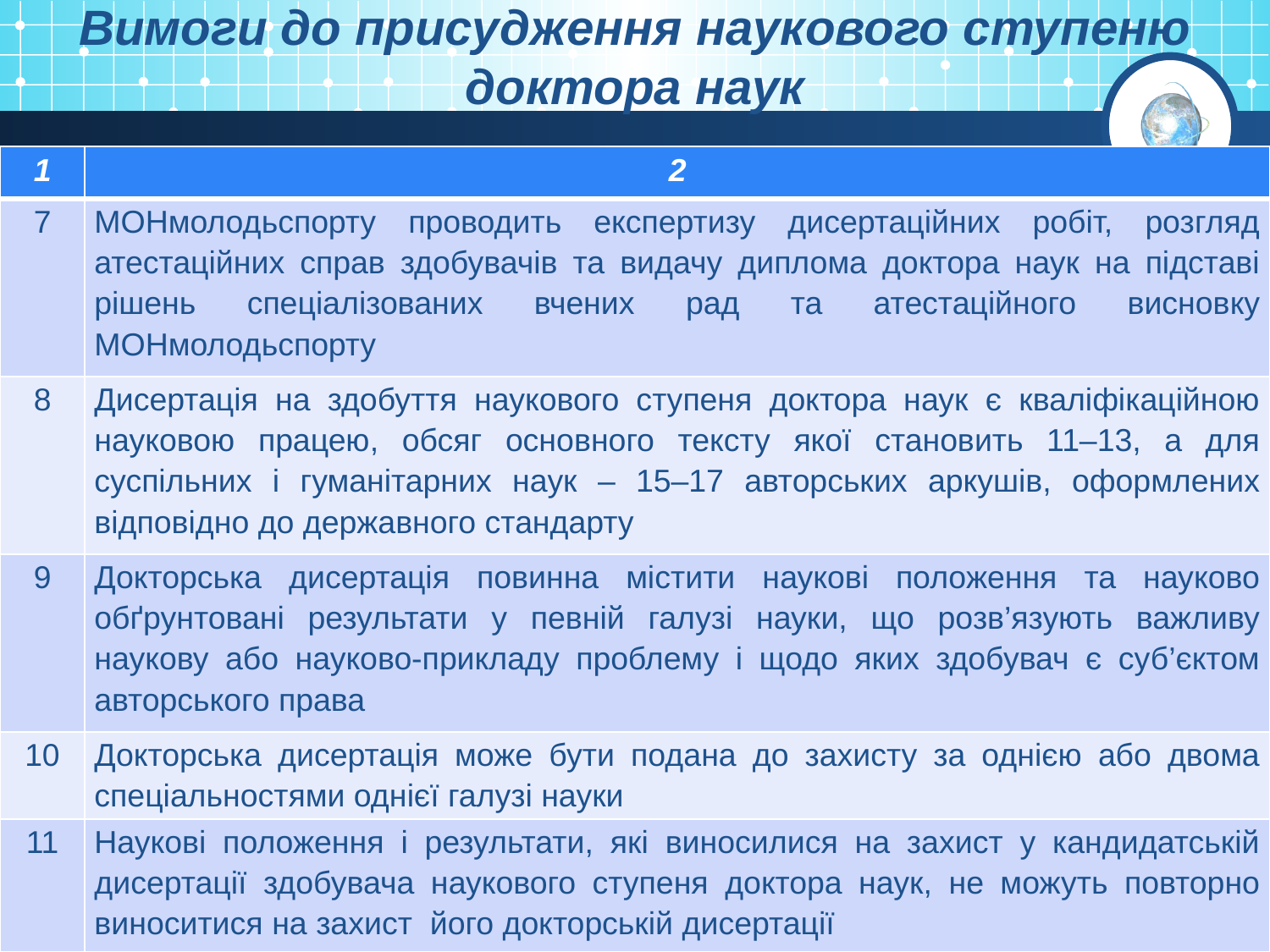

# Вимоги до присудження наукового ступеню доктора наук
| 1 | 2 |
| --- | --- |
| 7 | МОНмолодьспорту проводить експертизу дисертаційних робіт, розгляд атестаційних справ здобувачів та видачу диплома доктора наук на підставі рішень спеціалізованих вчених рад та атестаційного висновку МОНмолодьспорту |
| 8 | Дисертація на здобуття наукового ступеня доктора наук є кваліфікаційною науковою працею, обсяг основного тексту якої становить 11–13, а для суспільних і гуманітарних наук – 15–17 авторських аркушів, оформлених відповідно до державного стандарту |
| 9 | Докторська дисертація повинна містити наукові положення та науково обґрунтовані результати у певній галузі науки, що розв’язують важливу наукову або науково-прикладу проблему і щодо яких здобувач є суб’єктом авторського права |
| 10 | Докторська дисертація може бути подана до захисту за однією або двома спеціальностями однієї галузі науки |
| 11 | Наукові положення і результати, які виносилися на захист у кандидатській дисертації здобувача наукового ступеня доктора наук, не можуть повторно виноситися на захист його докторській дисертації |